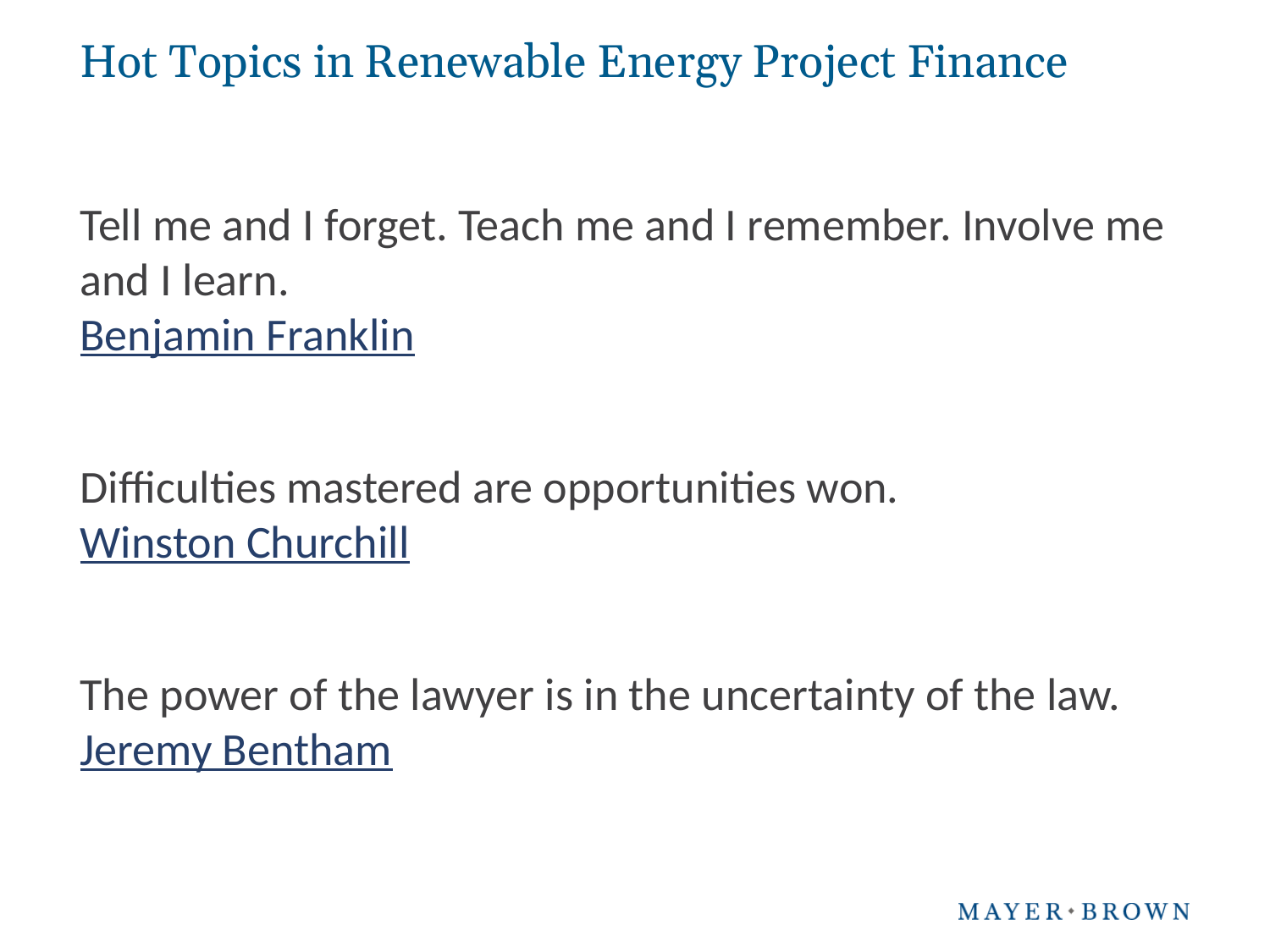

# Hot Topics in Renewable Energy Project Finance
Tell me and I forget. Teach me and I remember. Involve me and I learn.
Benjamin Franklin

Difficulties mastered are opportunities won.
Winston Churchill

The power of the lawyer is in the uncertainty of the law.
Jeremy Bentham